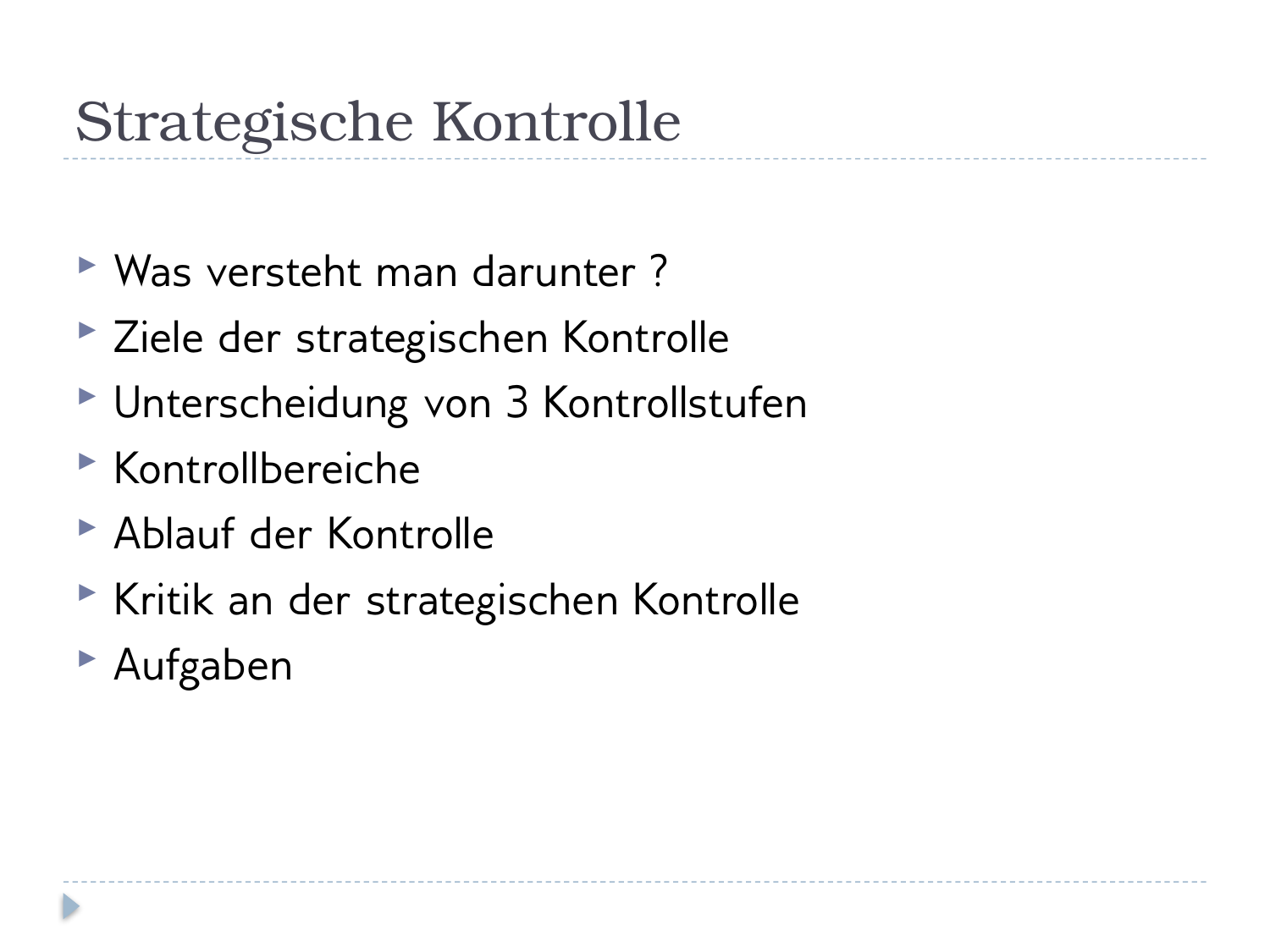

Strategische Kontrolle

Was versteht man darunter ?
Ziele der strategischen Kontrolle
Unterscheidung von 3 Kontrollstufen
Kontrollbereiche
Ablauf der Kontrolle
Kritik an der strategischen Kontrolle
Aufgaben